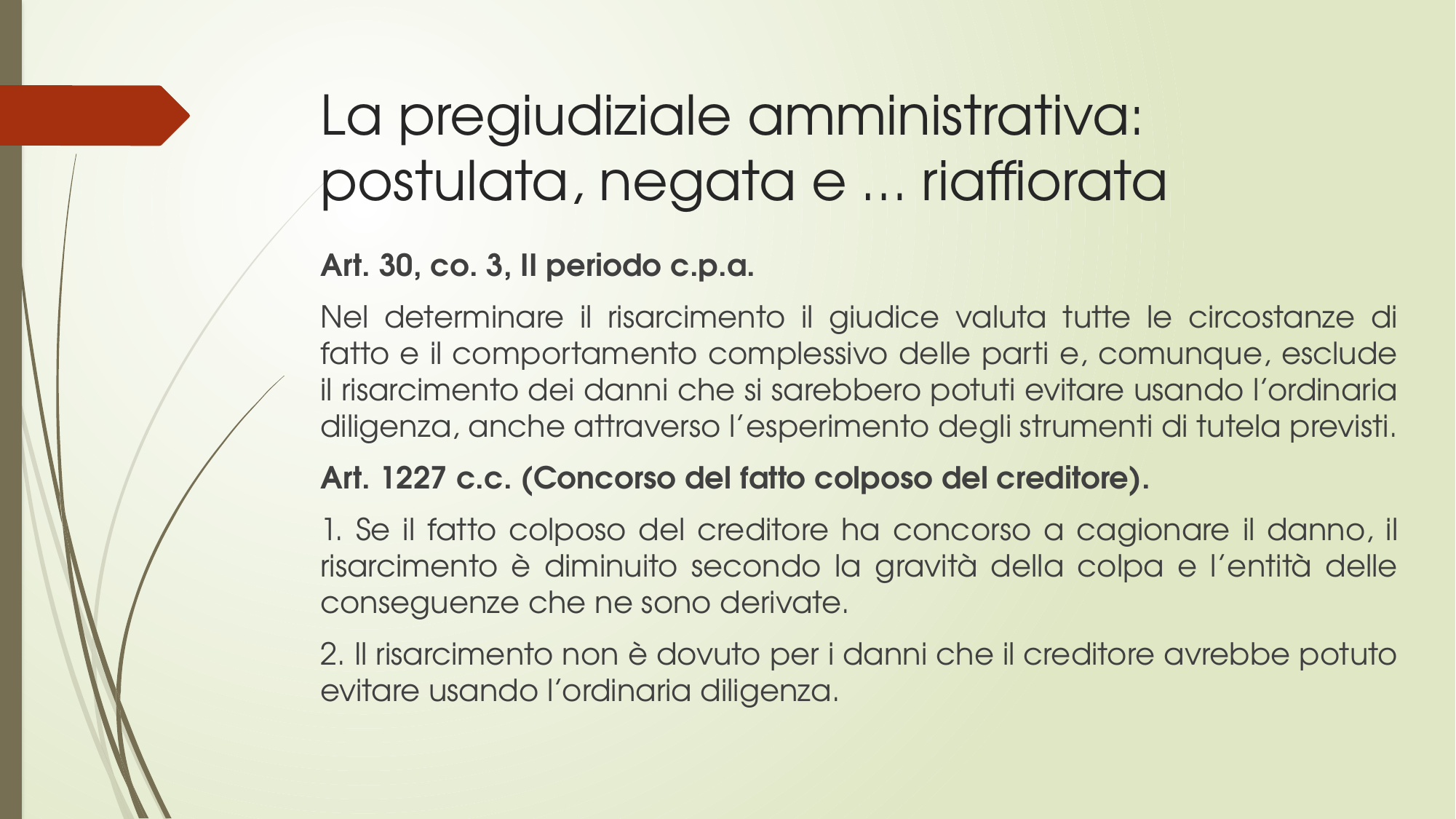

# La pregiudiziale amministrativa: postulata, negata e … riaffiorata
Art. 30, co. 3, II periodo c.p.a.
Nel determinare il risarcimento il giudice valuta tutte le circostanze di fatto e il comportamento complessivo delle parti e, comunque, esclude il risarcimento dei danni che si sarebbero potuti evitare usando l’ordinaria diligenza, anche attraverso l’esperimento degli strumenti di tutela previsti.
Art. 1227 c.c. (Concorso del fatto colposo del creditore).
1. Se il fatto colposo del creditore ha concorso a cagionare il danno, il risarcimento è diminuito secondo la gravità della colpa e l’entità delle conseguenze che ne sono derivate.
2. Il risarcimento non è dovuto per i danni che il creditore avrebbe potuto evitare usando l’ordinaria diligenza.